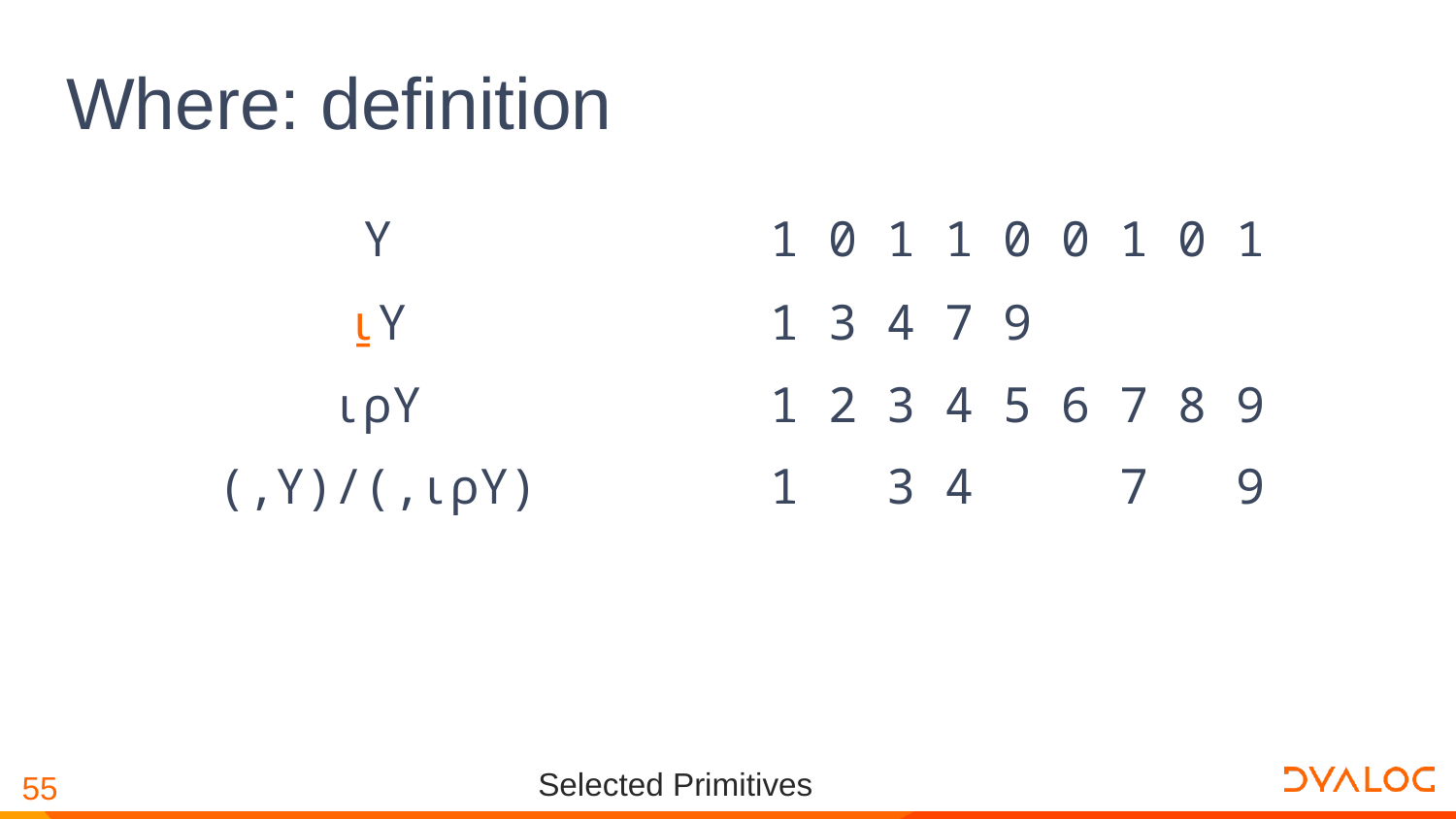

# Where: definition
Y
⍸Y
⍳⍴Y
(,Y)/(,⍳⍴Y)
1 0 1 1 0 0 1 0 1
1 3 4 7 9
1 2 3 4 5 6 7 8 9
1   3 4     7   9